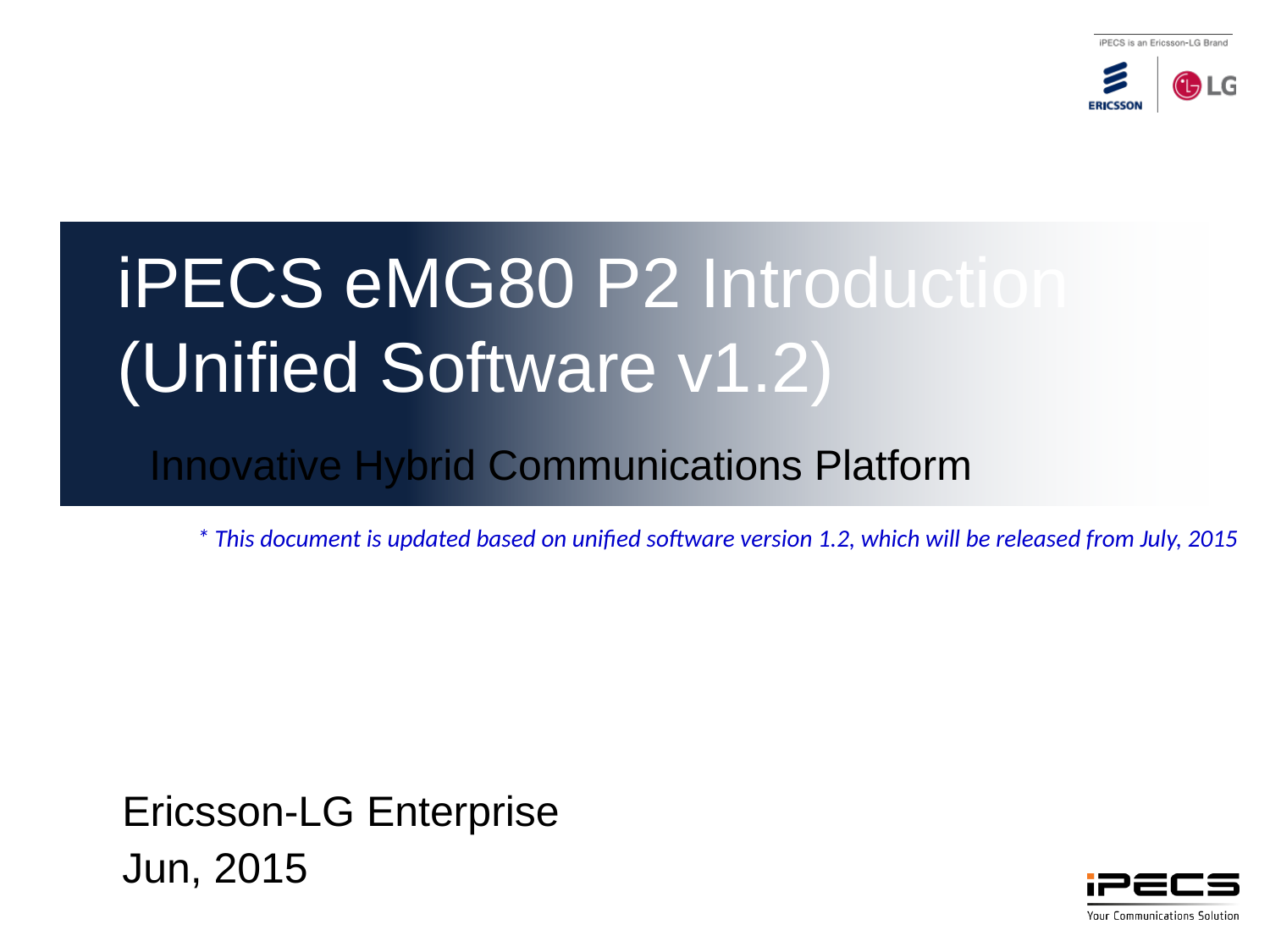

# iPECS eMG80 P2 Introduction (Unified Software v1.2)
Innovative Hybrid Communications Platform
* This document is updated based on unified software version 1.2, which will be released from July, 2015
Ericsson-LG Enterprise
Jun, 2015